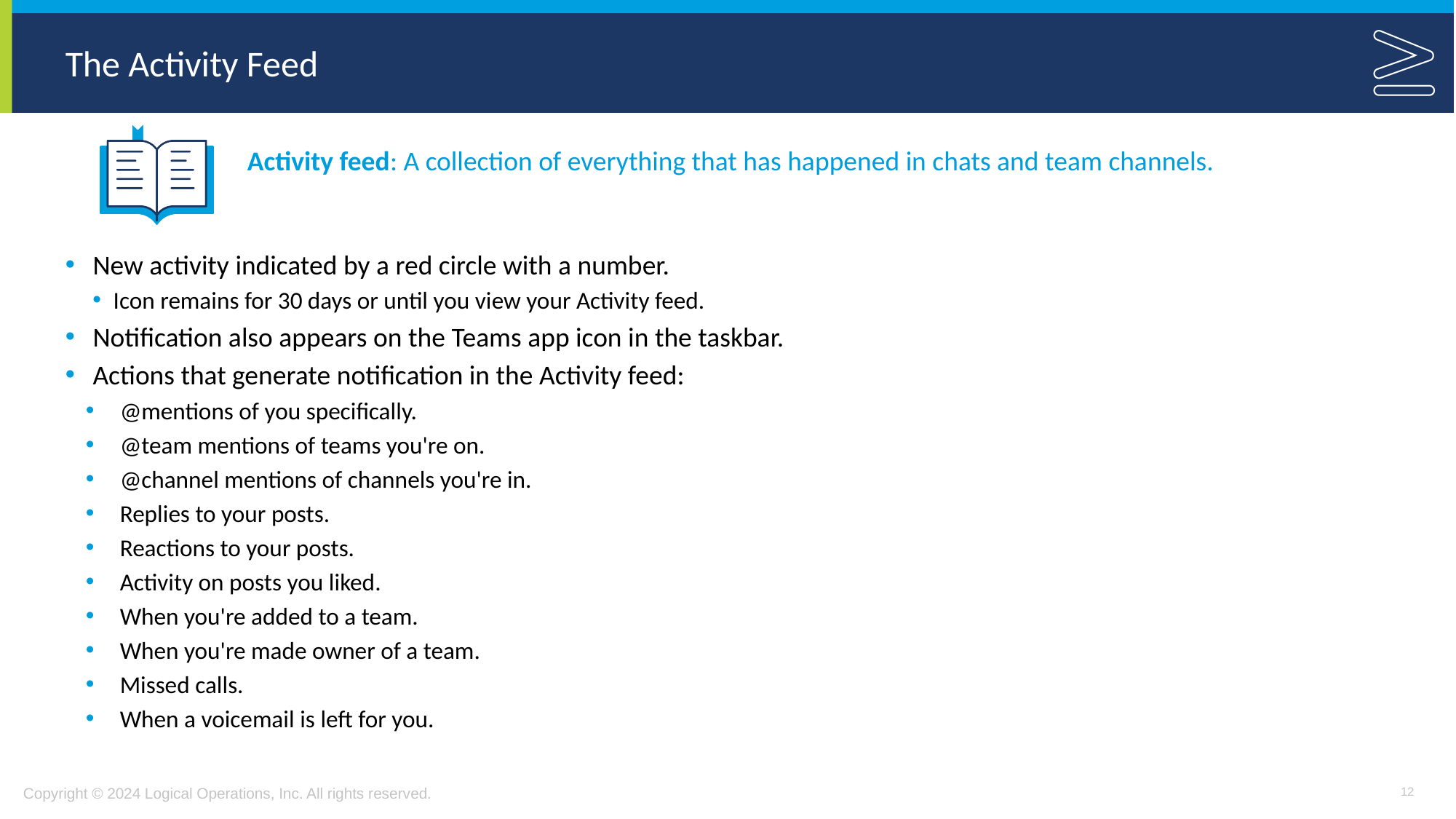

# The Activity Feed
Activity feed: A collection of everything that has happened in chats and team channels.
New activity indicated by a red circle with a number.
Icon remains for 30 days or until you view your Activity feed.
Notification also appears on the Teams app icon in the taskbar.
Actions that generate notification in the Activity feed:
@mentions of you specifically.
@team mentions of teams you're on.
@channel mentions of channels you're in.
Replies to your posts.
Reactions to your posts.
Activity on posts you liked.
When you're added to a team.
When you're made owner of a team.
Missed calls.
When a voicemail is left for you.
12